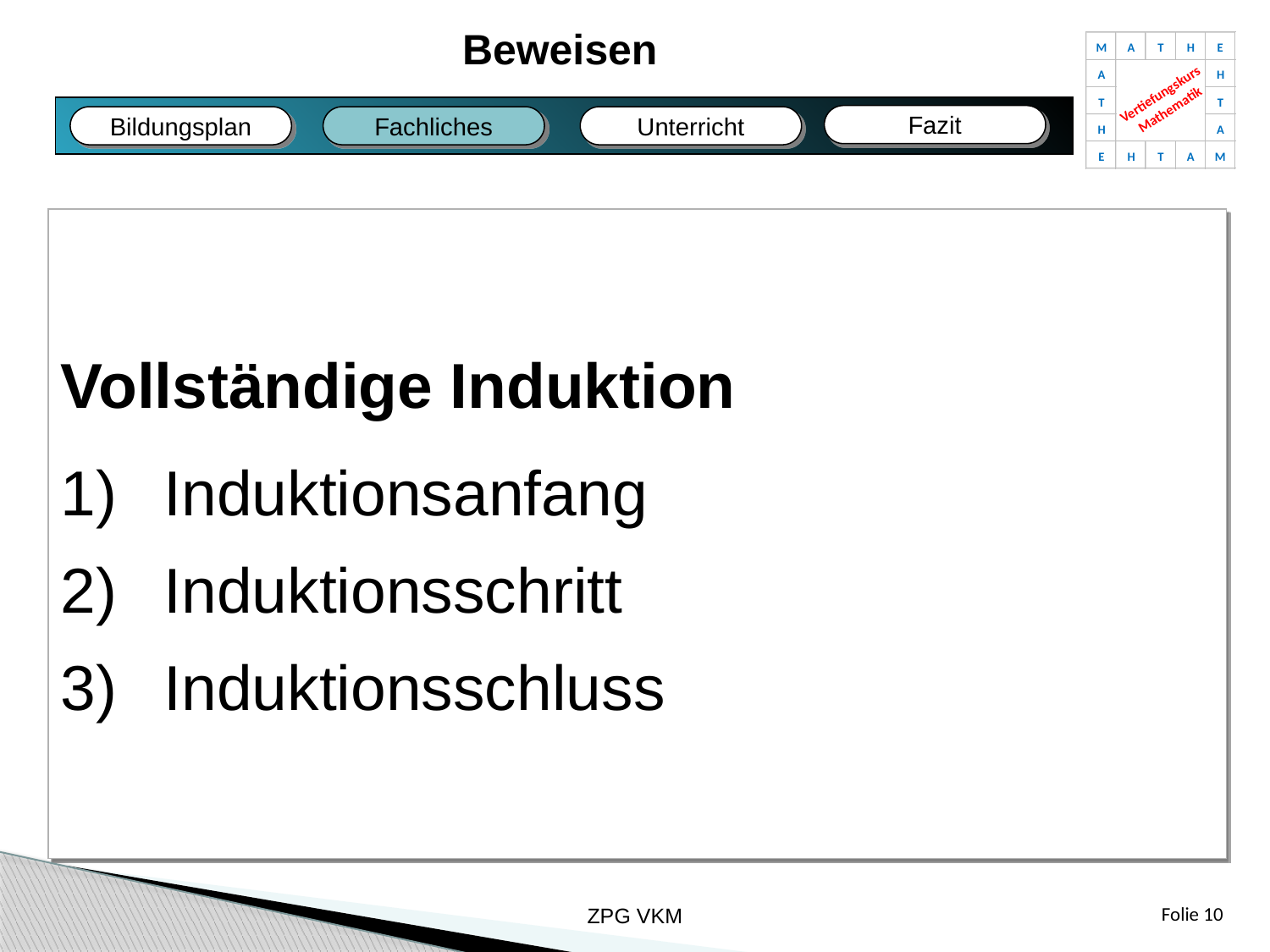

Beweisen

M
A
T
H
E

A
H
Vertiefungskurs
Mathematik

T
T

H
A

E
H
T
A
M

Fazit
Fachliches
Bildungsplan
Unterricht
Fazit
Bildungsplan
Fachliches
Unterricht
Vollständige Induktion
Induktionsanfang
Induktionsschritt
Induktionsschluss

ZPG VKM
Folie 10